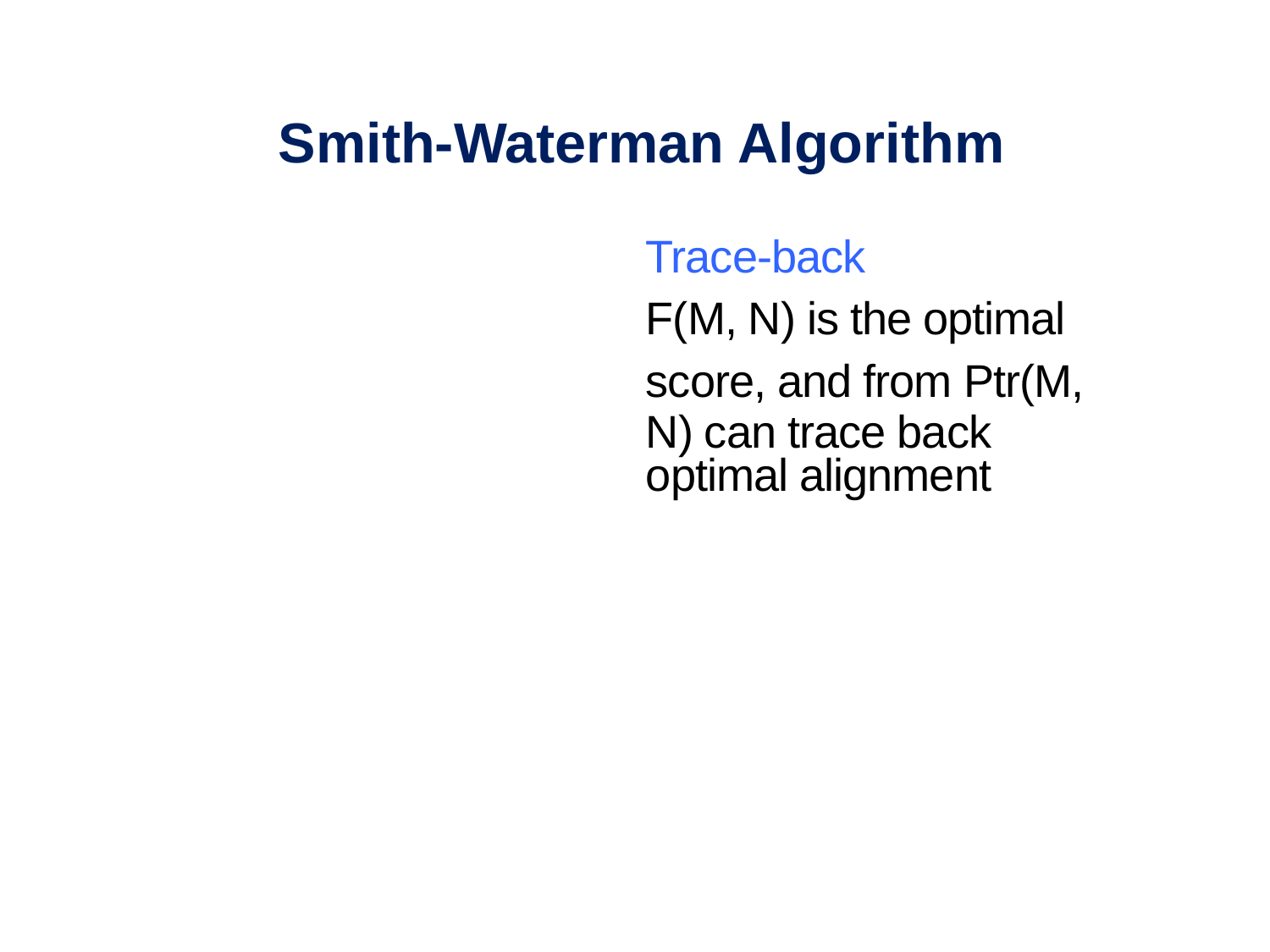

Smith-Waterman Algorithm
Trace-back
F(M, N) is the optimal
score, and from Ptr(M,
N) can trace back optimal alignment